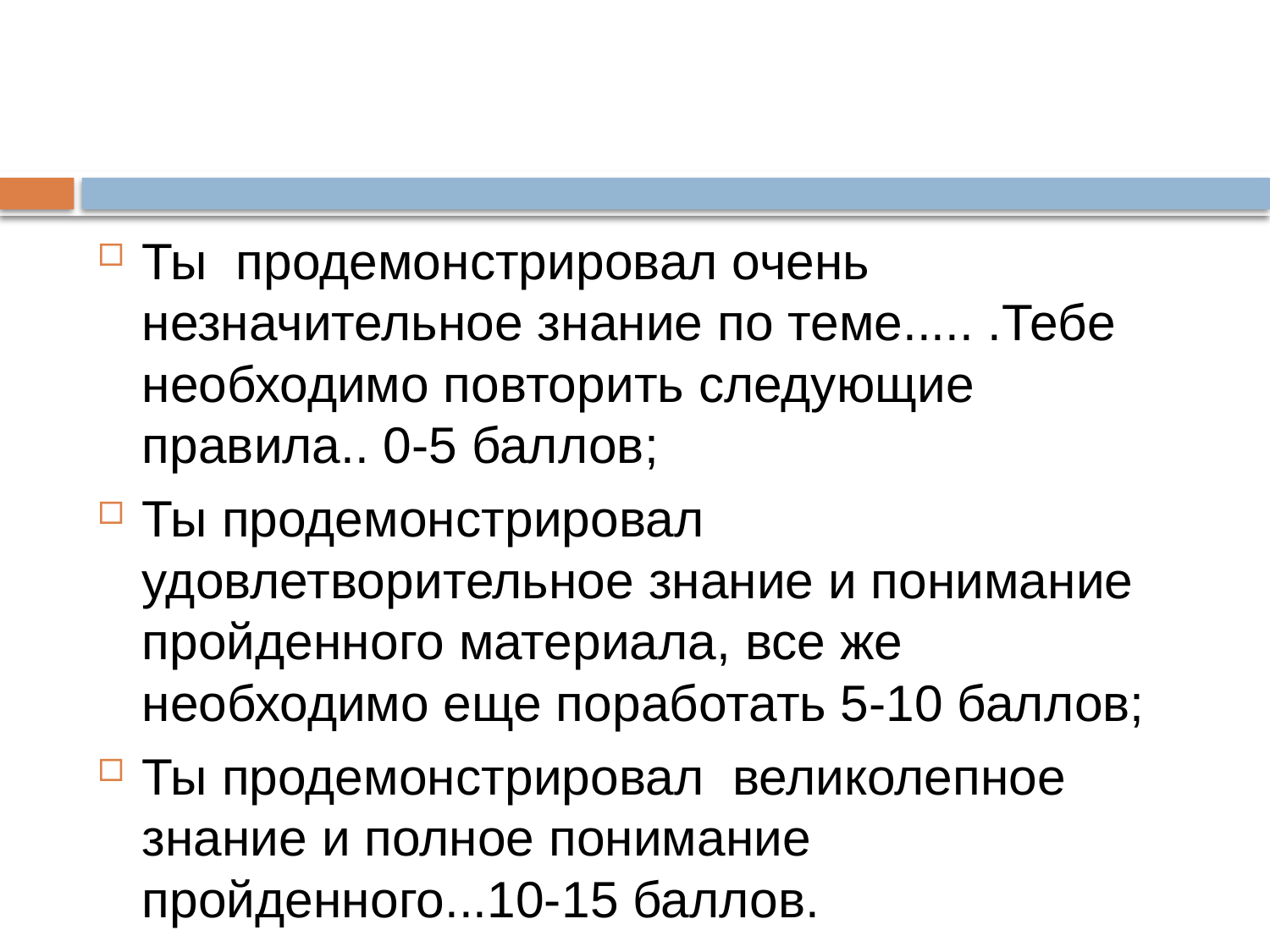

#
Ты  продемонстрировал очень незначительное знание по теме..... .Тебе необходимо повторить следующие правила.. 0-5 баллов;
Ты продемонстрировал удовлетворительное знание и понимание пройденного материала, все же  необходимо еще поработать 5-10 баллов;
Ты продемонстрировал  великолепное знание и полное понимание пройденного...10-15 баллов.